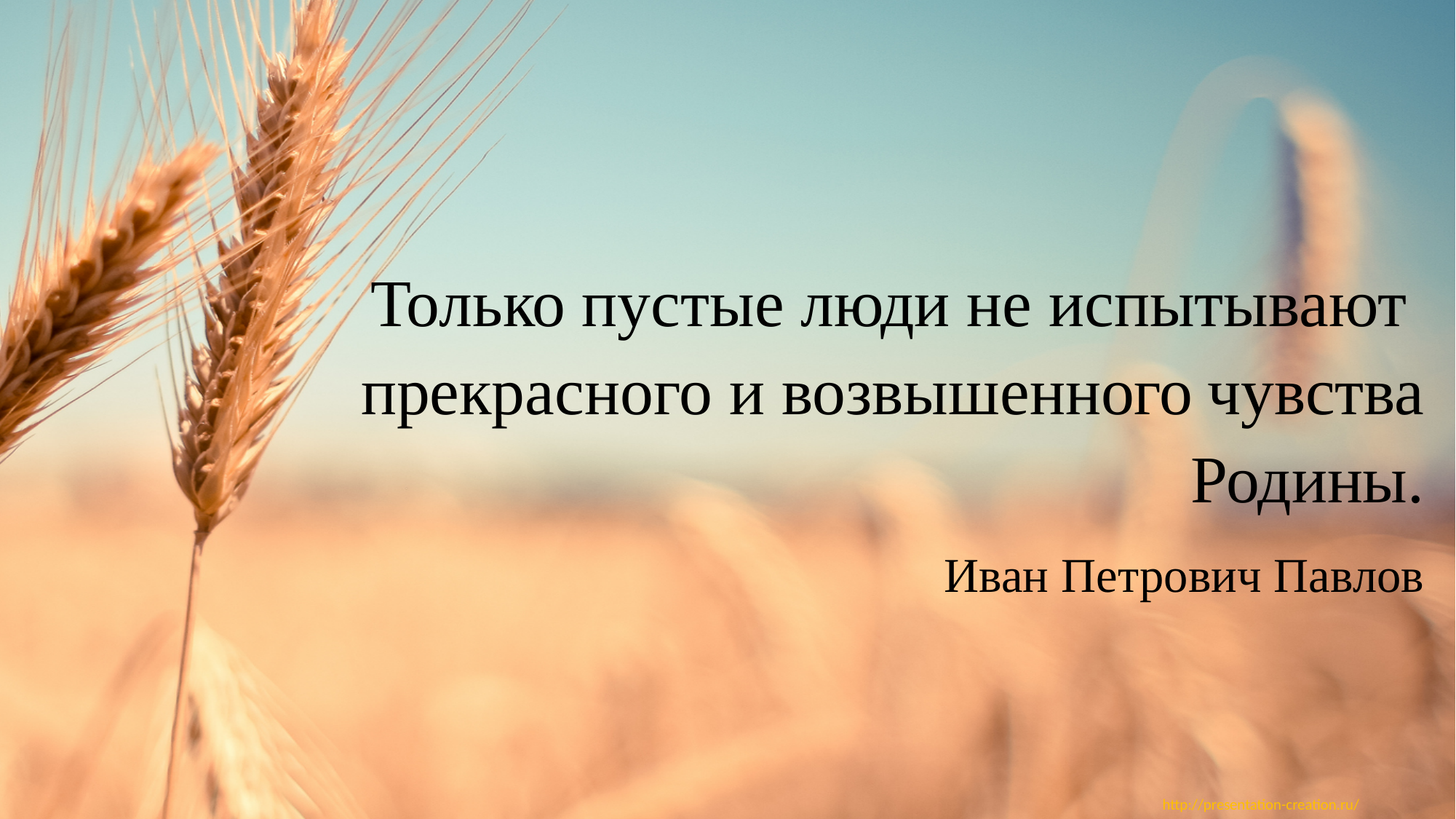

# Только пустые люди не испытывают прекрасного и возвышенного чувства Родины.
Иван Петрович Павлов